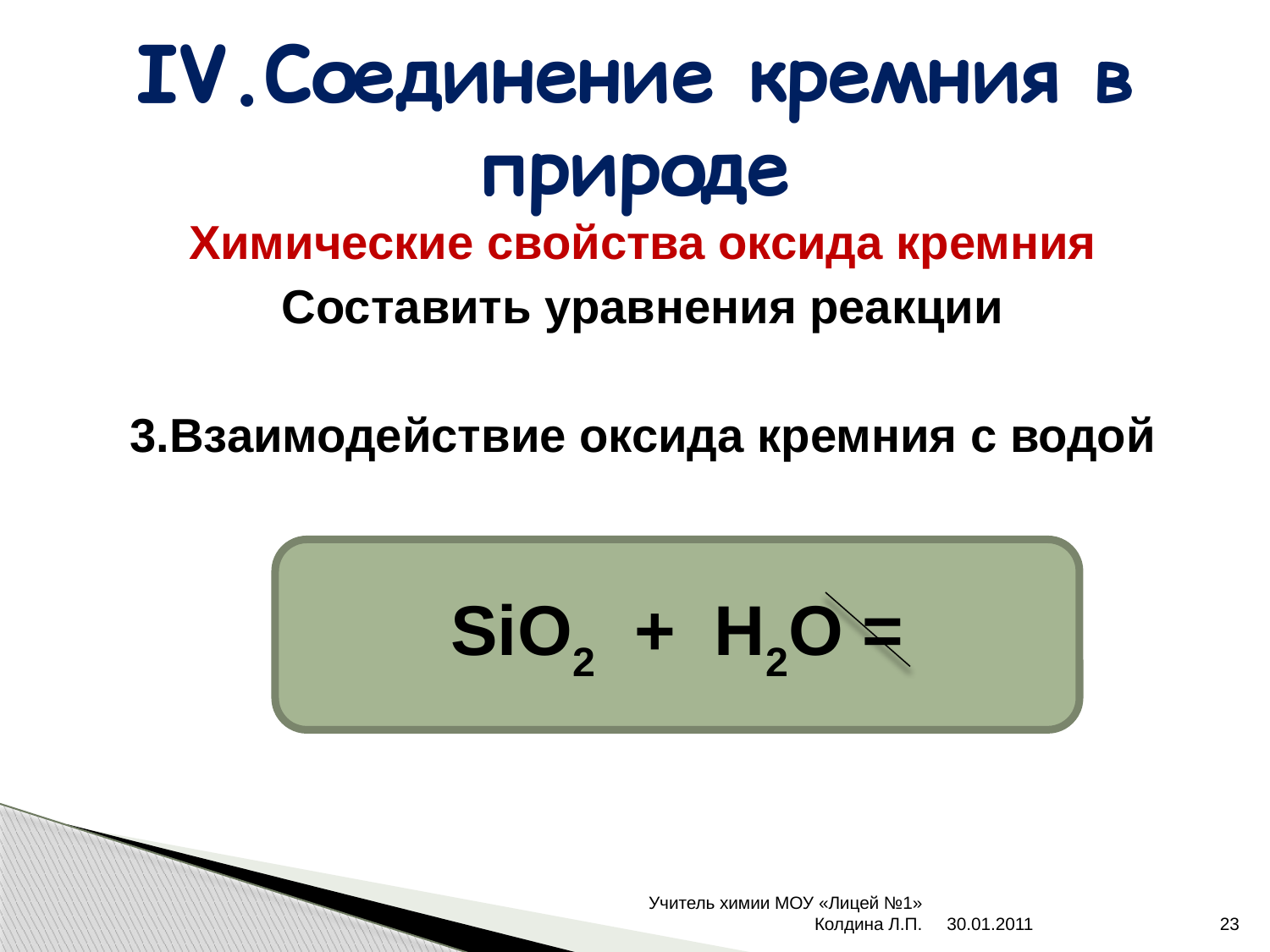

# IV.Соединение кремния в природе
Химические свойства оксида кремния
Составить уравнения реакции

3.Взаимодействие оксида кремния с водой

SiO2  +  H2O =
Учитель химии МОУ «Лицей №1» Колдина Л.П.
30.01.2011
23